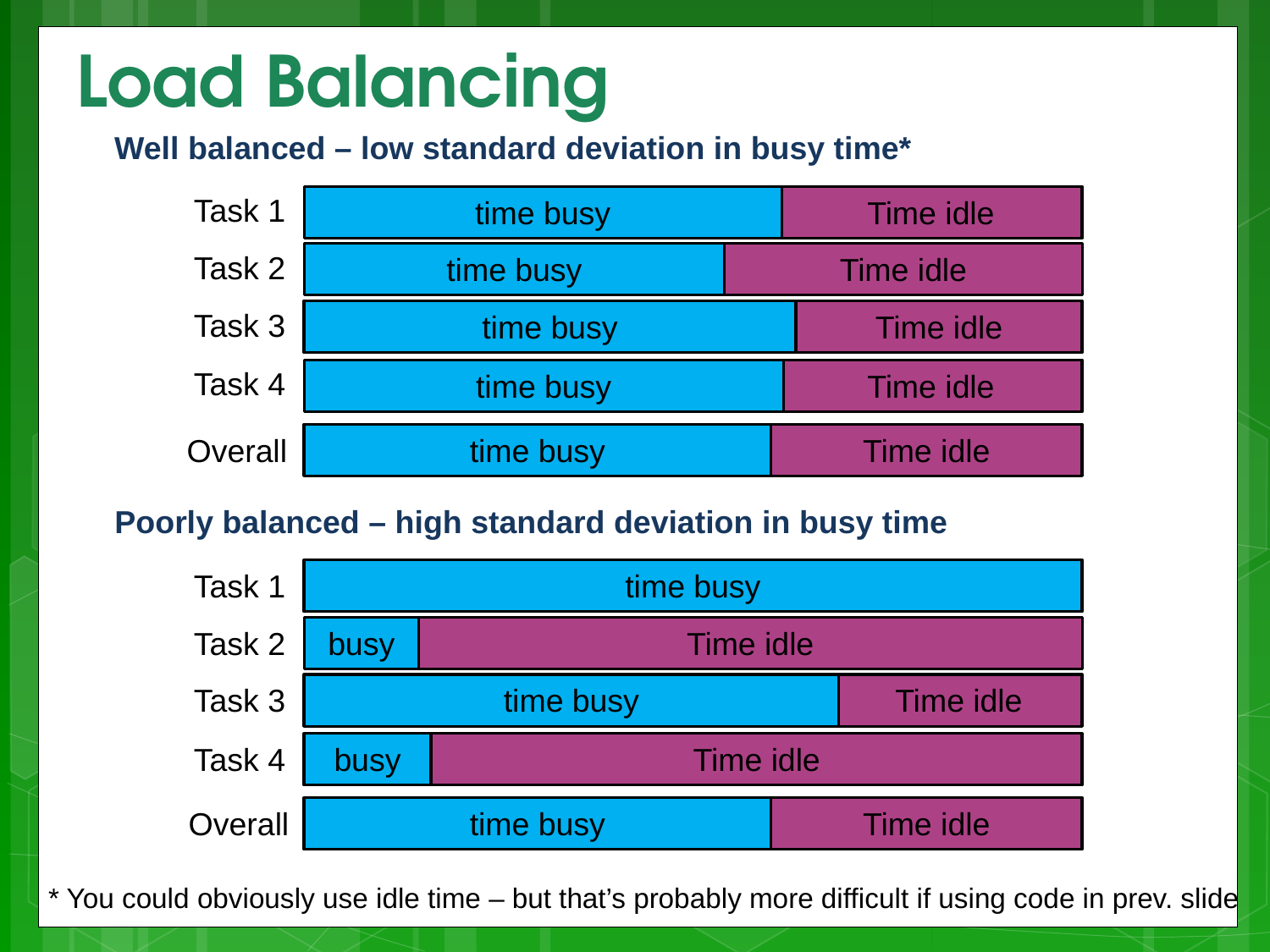

# Load Balancing
Well balanced – low standard deviation in busy time*
Task 1
time busy
Time idle
Task 2
time busy
Time idle
Task 3
time busy
Time idle
Task 4
time busy
Time idle
Overall
time busy
Time idle
Poorly balanced – high standard deviation in busy time
Task 1
time busy
Task 2
busy
Time idle
Task 3
time busy
Time idle
Task 4
busy
Time idle
Overall
time busy
Time idle
* You could obviously use idle time – but that’s probably more difficult if using code in prev. slide